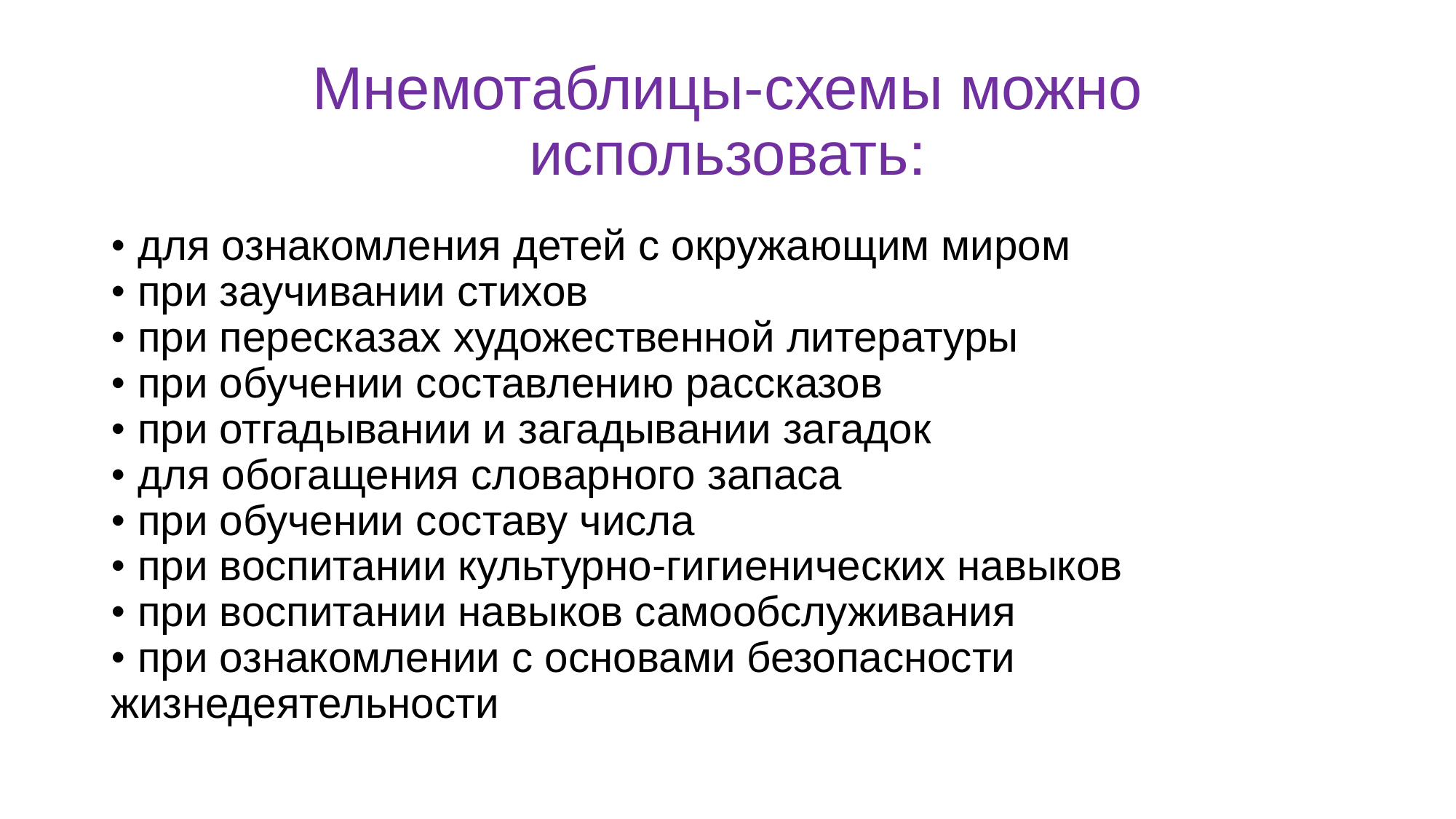

# Мнемотаблицы-схемы можно использовать:
• для ознакомления детей с окружающим миром
• при заучивании стихов
• при пересказах художественной литературы
• при обучении составлению рассказов
• при отгадывании и загадывании загадок
• для обогащения словарного запаса
• при обучении составу числа
• при воспитании культурно-гигиенических навыков
• при воспитании навыков самообслуживания
• при ознакомлении с основами безопасности жизнедеятельности